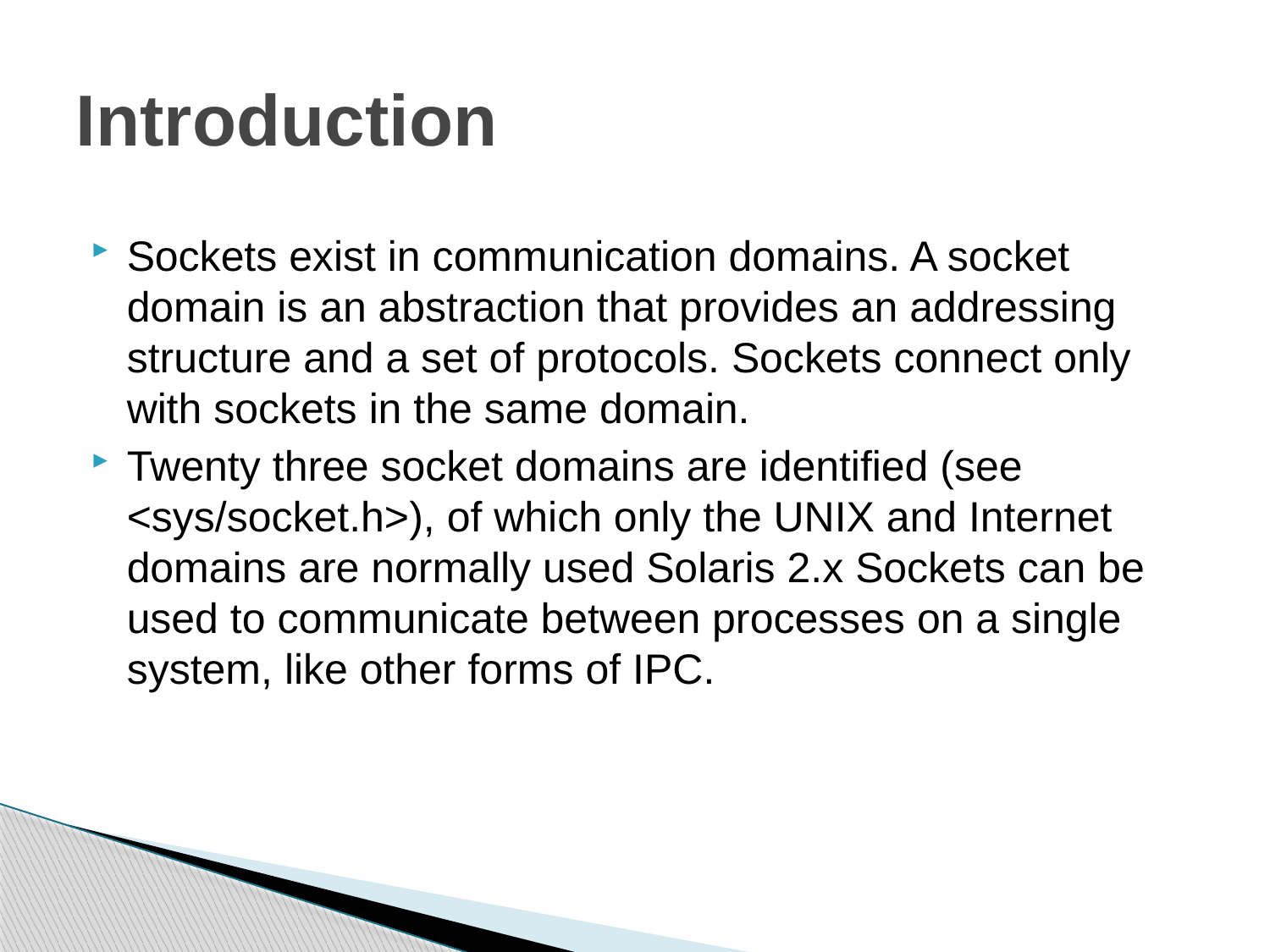

# Introduction
Sockets exist in communication domains. A socket domain is an abstraction that provides an addressing structure and a set of protocols. Sockets connect only with sockets in the same domain.
Twenty three socket domains are identified (see <sys/socket.h>), of which only the UNIX and Internet domains are normally used Solaris 2.x Sockets can be used to communicate between processes on a single system, like other forms of IPC.